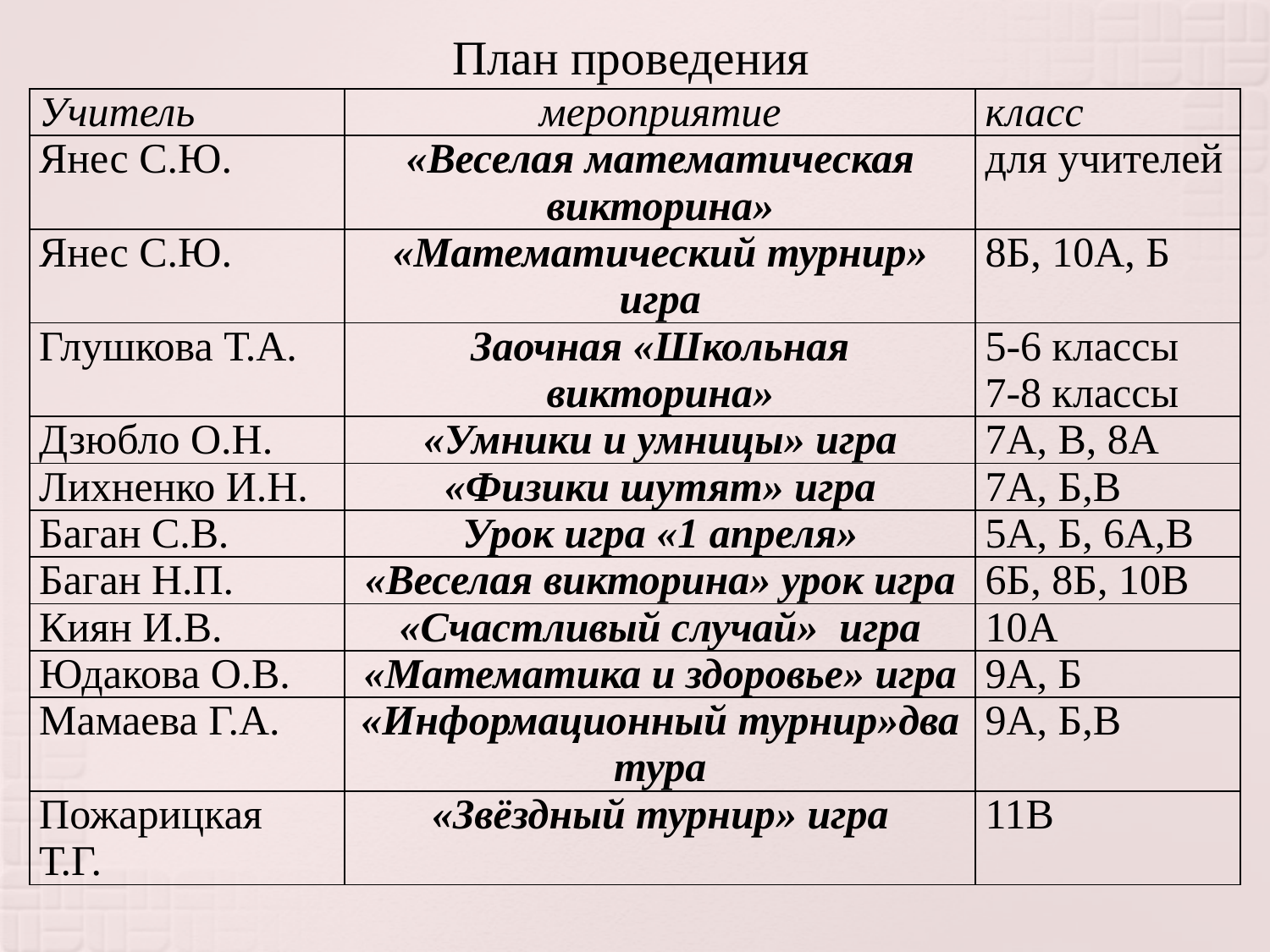

# План проведения
| Учитель | мероприятие | класс |
| --- | --- | --- |
| Янес С.Ю. | «Веселая математическая викторина» | для учителей |
| Янес С.Ю. | «Математический турнир» игра | 8Б, 10А, Б |
| Глушкова Т.А. | Заочная «Школьная викторина» | 5-6 классы 7-8 классы |
| Дзюбло О.Н. | «Умники и умницы» игра | 7А, В, 8А |
| Лихненко И.Н. | «Физики шутят» игра | 7А, Б,В |
| Баган С.В. | Урок игра «1 апреля» | 5А, Б, 6А,В |
| Баган Н.П. | «Веселая викторина» урок игра | 6Б, 8Б, 10В |
| Киян И.В. | «Счастливый случай» игра | 10А |
| Юдакова О.В. | «Математика и здоровье» игра | 9А, Б |
| Мамаева Г.А. | «Информационный турнир»два тура | 9А, Б,В |
| Пожарицкая Т.Г. | «Звёздный турнир» игра | 11В |